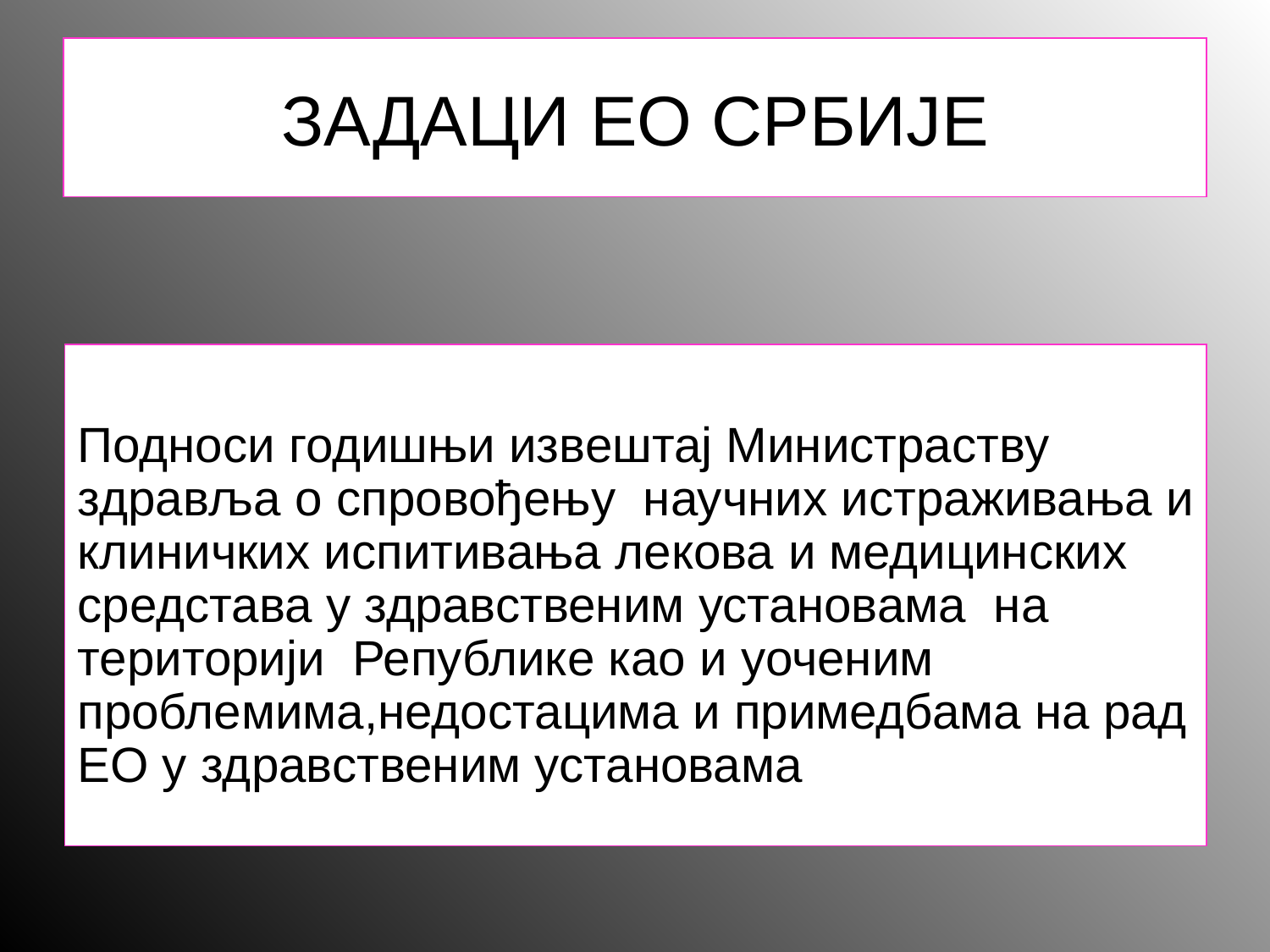

# ЗАДАЦИ ЕО СРБИЈЕ

Подноси годишњи извештај Министраству здравља о спровођењу  научних истраживања и клиничких испитивања лекова и медицинских средстава у здравственим установама  на територији  Републике као и уоченим проблемима,недостацима и примедбама на рад ЕО у здравственим установама